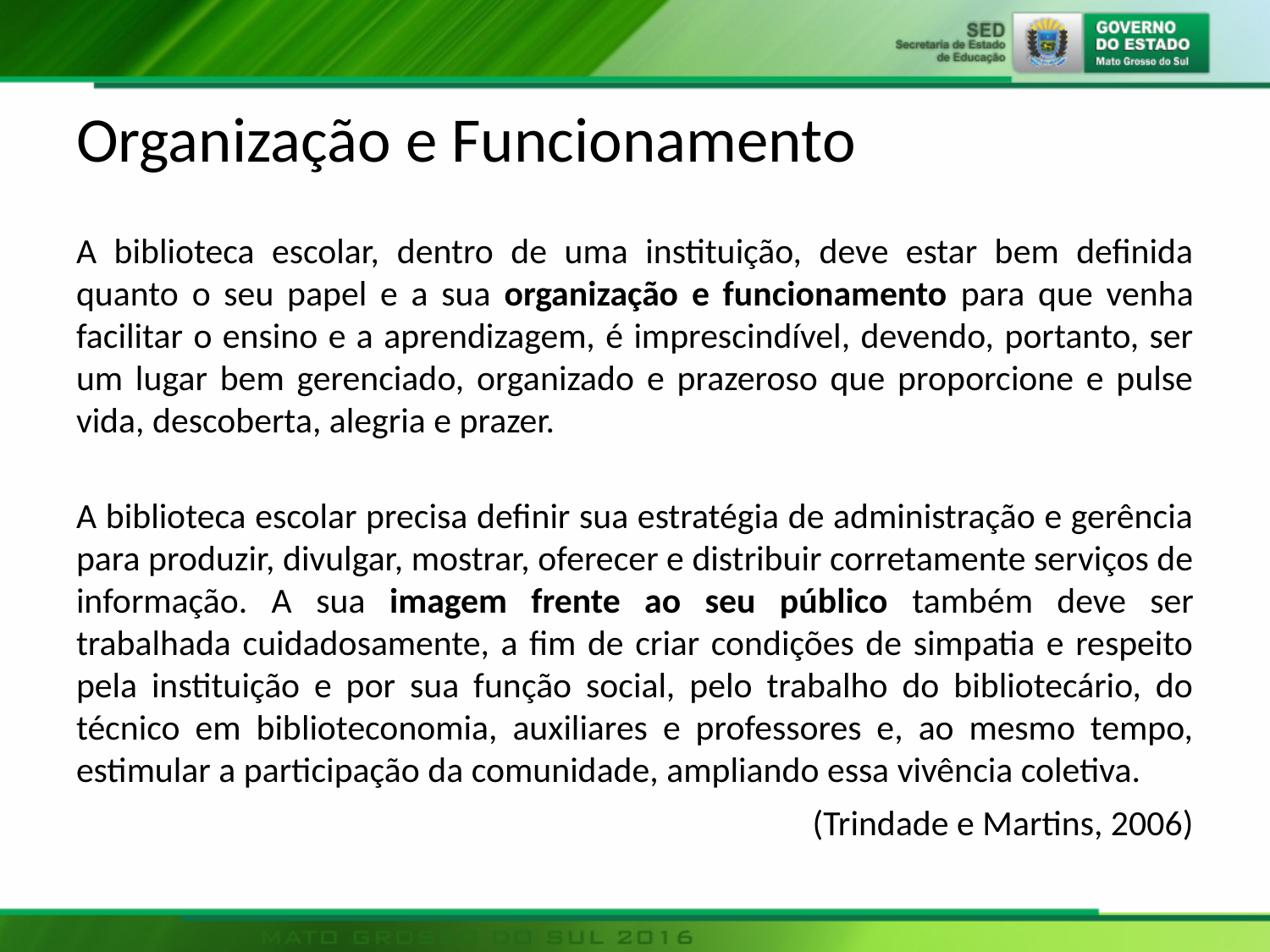

# Organização e Funcionamento
A biblioteca escolar, dentro de uma instituição, deve estar bem definida quanto o seu papel e a sua organização e funcionamento para que venha facilitar o ensino e a aprendizagem, é imprescindível, devendo, portanto, ser um lugar bem gerenciado, organizado e prazeroso que proporcione e pulse vida, descoberta, alegria e prazer.

A biblioteca escolar precisa definir sua estratégia de administração e gerência para produzir, divulgar, mostrar, oferecer e distribuir corretamente serviços de informação. A sua imagem frente ao seu público também deve ser trabalhada cuidadosamente, a fim de criar condições de simpatia e respeito pela instituição e por sua função social, pelo trabalho do bibliotecário, do técnico em biblioteconomia, auxiliares e professores e, ao mesmo tempo, estimular a participação da comunidade, ampliando essa vivência coletiva.
(Trindade e Martins, 2006)